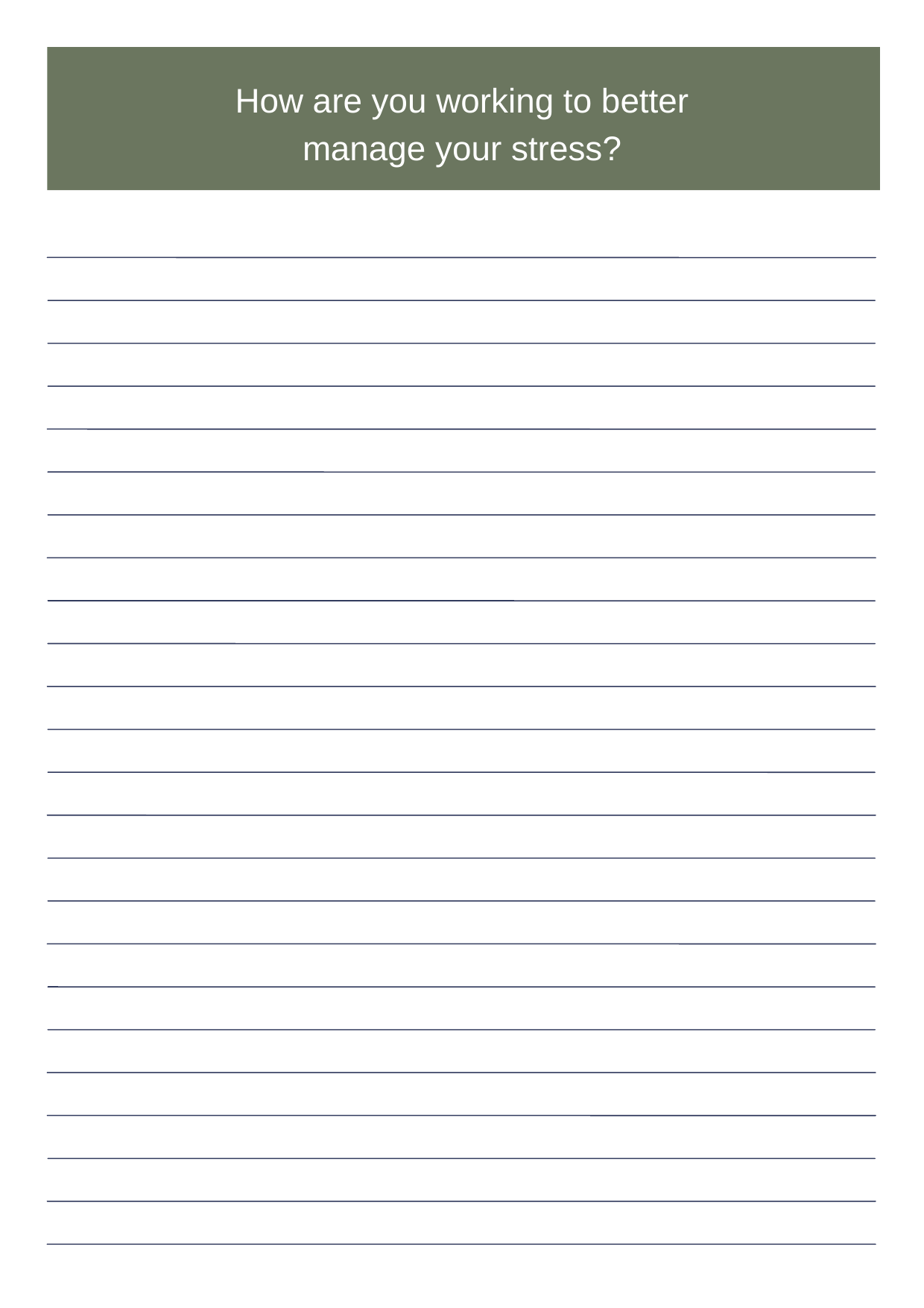

How are you working to better manage your stress?